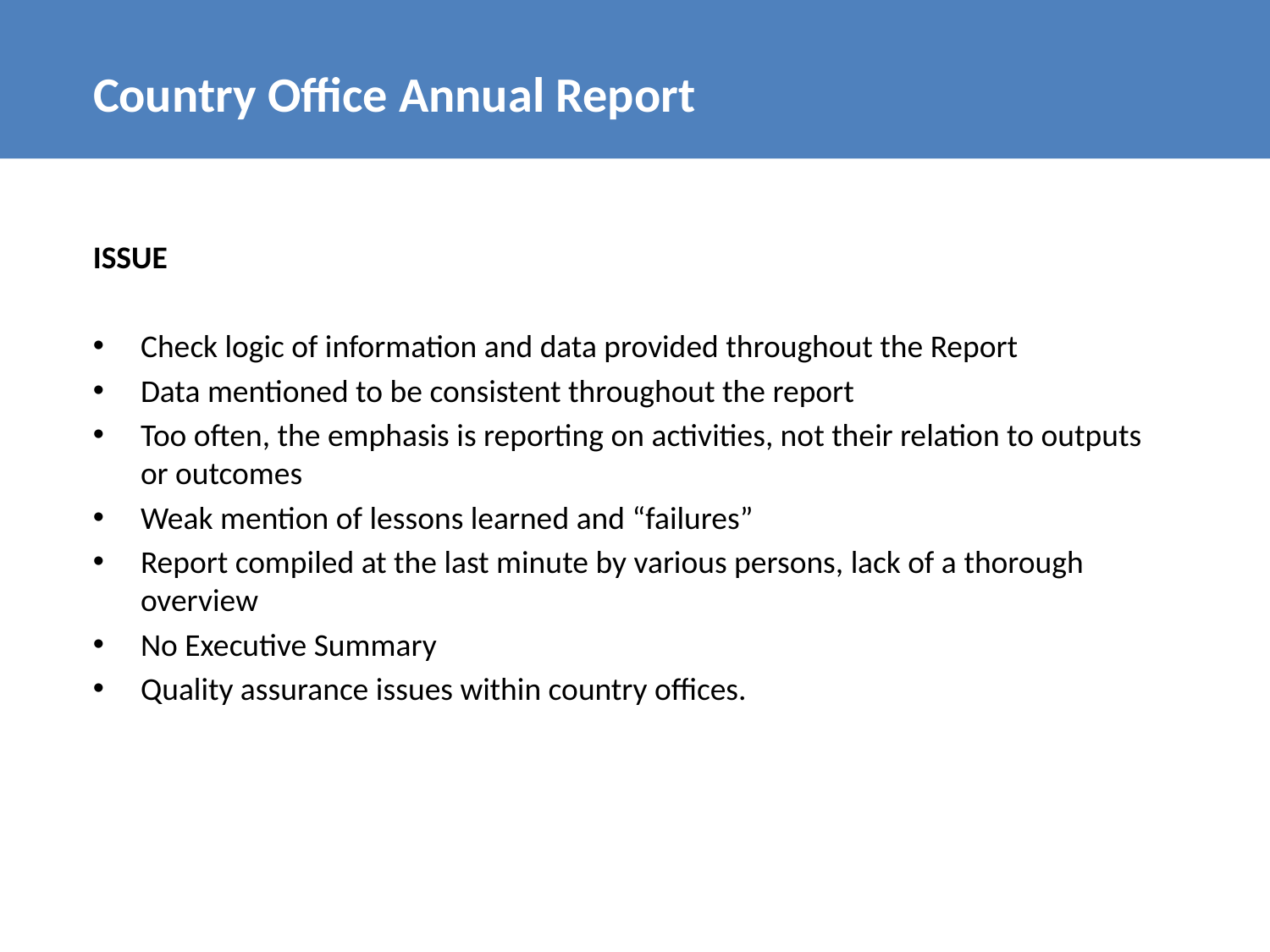

# Country Office Annual Report
ISSUE

Check logic of information and data provided throughout the Report
Data mentioned to be consistent throughout the report
Too often, the emphasis is reporting on activities, not their relation to outputs or outcomes
Weak mention of lessons learned and “failures”
Report compiled at the last minute by various persons, lack of a thorough overview
No Executive Summary
Quality assurance issues within country offices.